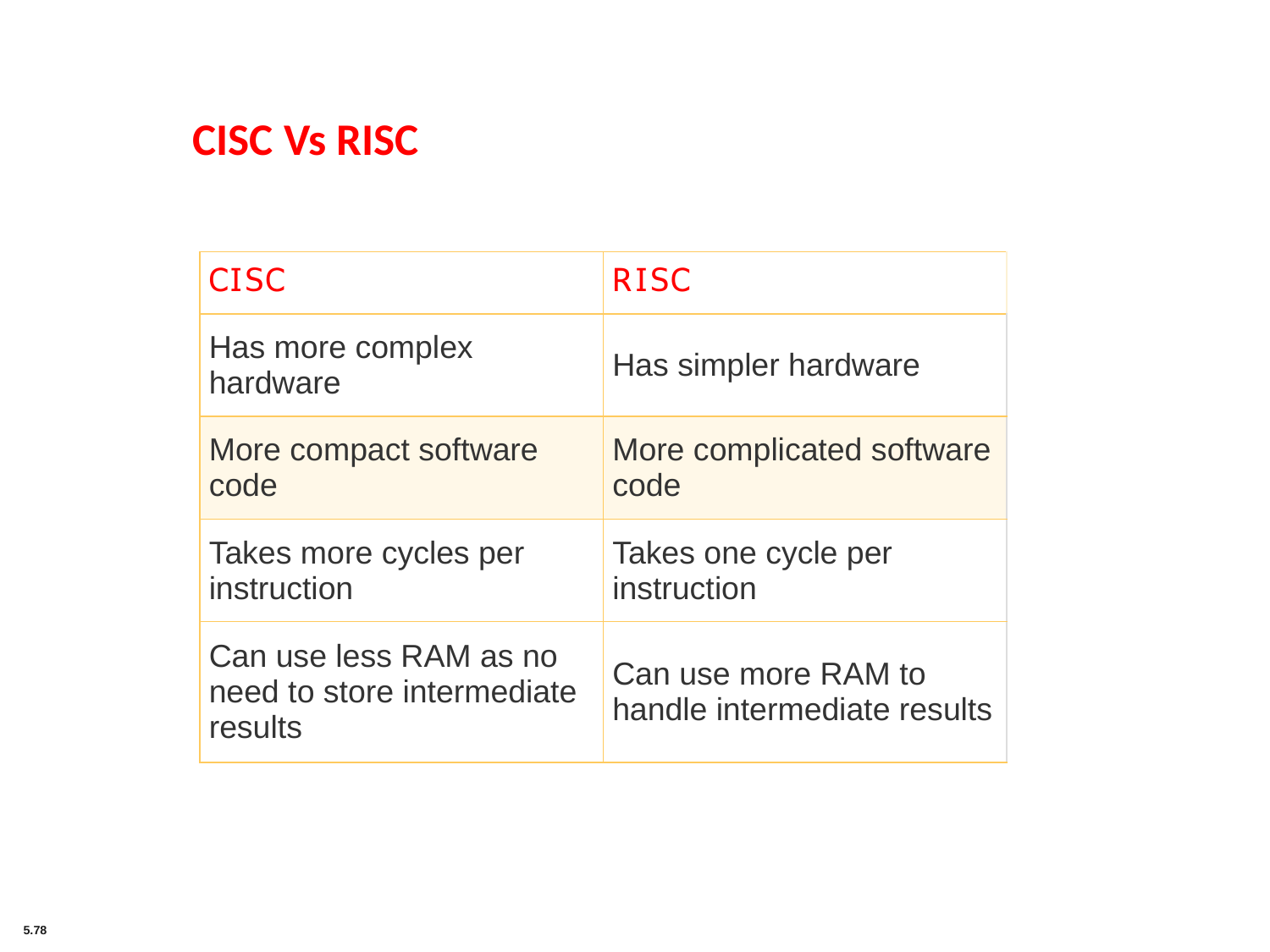

CISC Vs RISC
| CISC | RISC |
| --- | --- |
| Has more complex hardware | Has simpler hardware |
| More compact software code | More complicated software code |
| Takes more cycles per instruction | Takes one cycle per instruction |
| Can use less RAM as no need to store intermediate results | Can use more RAM to handle intermediate results |

5.78